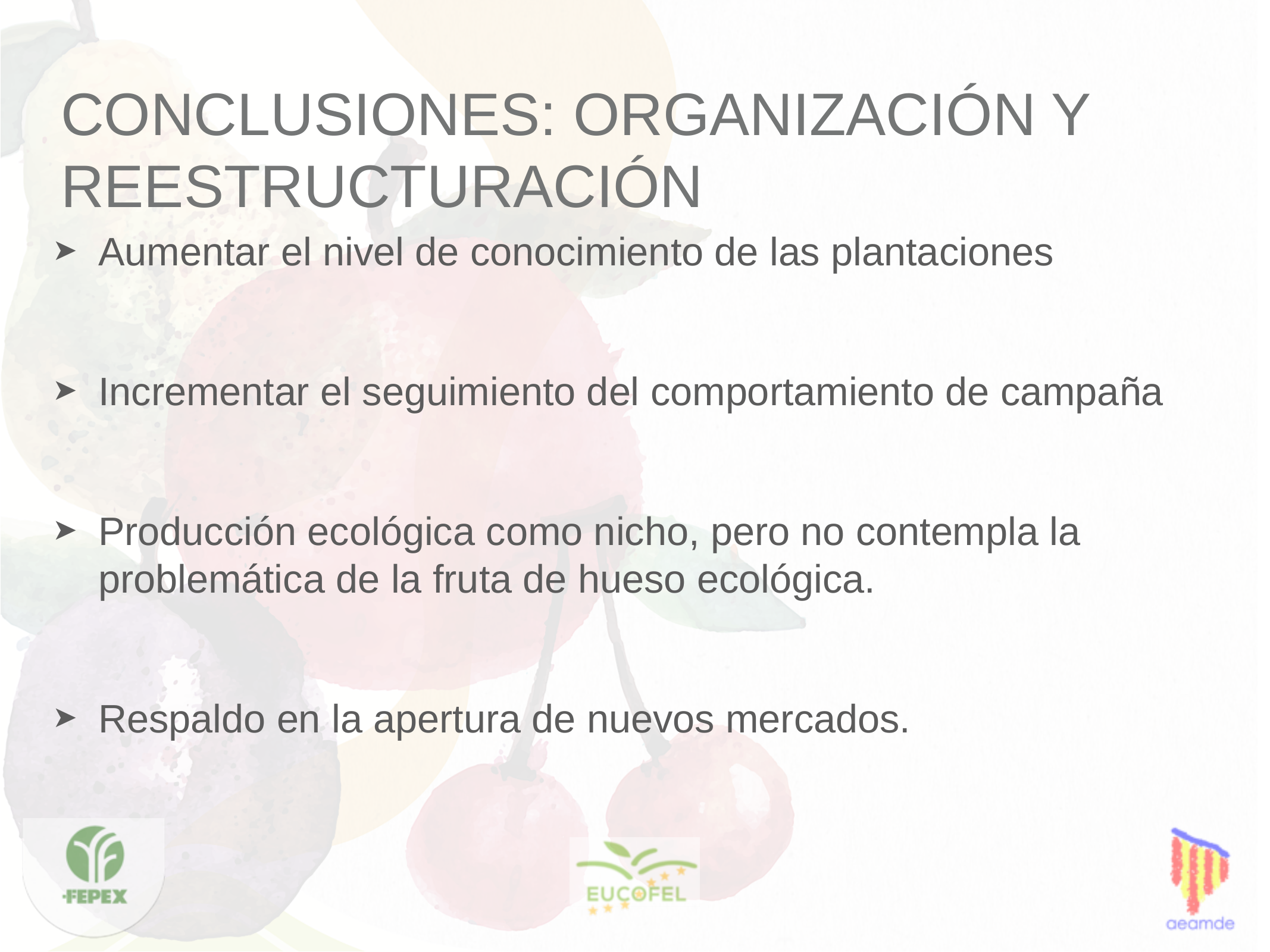

# conclusiones: organización y reestructuración

Aumentar el nivel de conocimiento de las plantaciones

Incrementar el seguimiento del comportamiento de campaña

Producción ecológica como nicho, pero no contempla la problemática de la fruta de hueso ecológica.

Respaldo en la apertura de nuevos mercados.